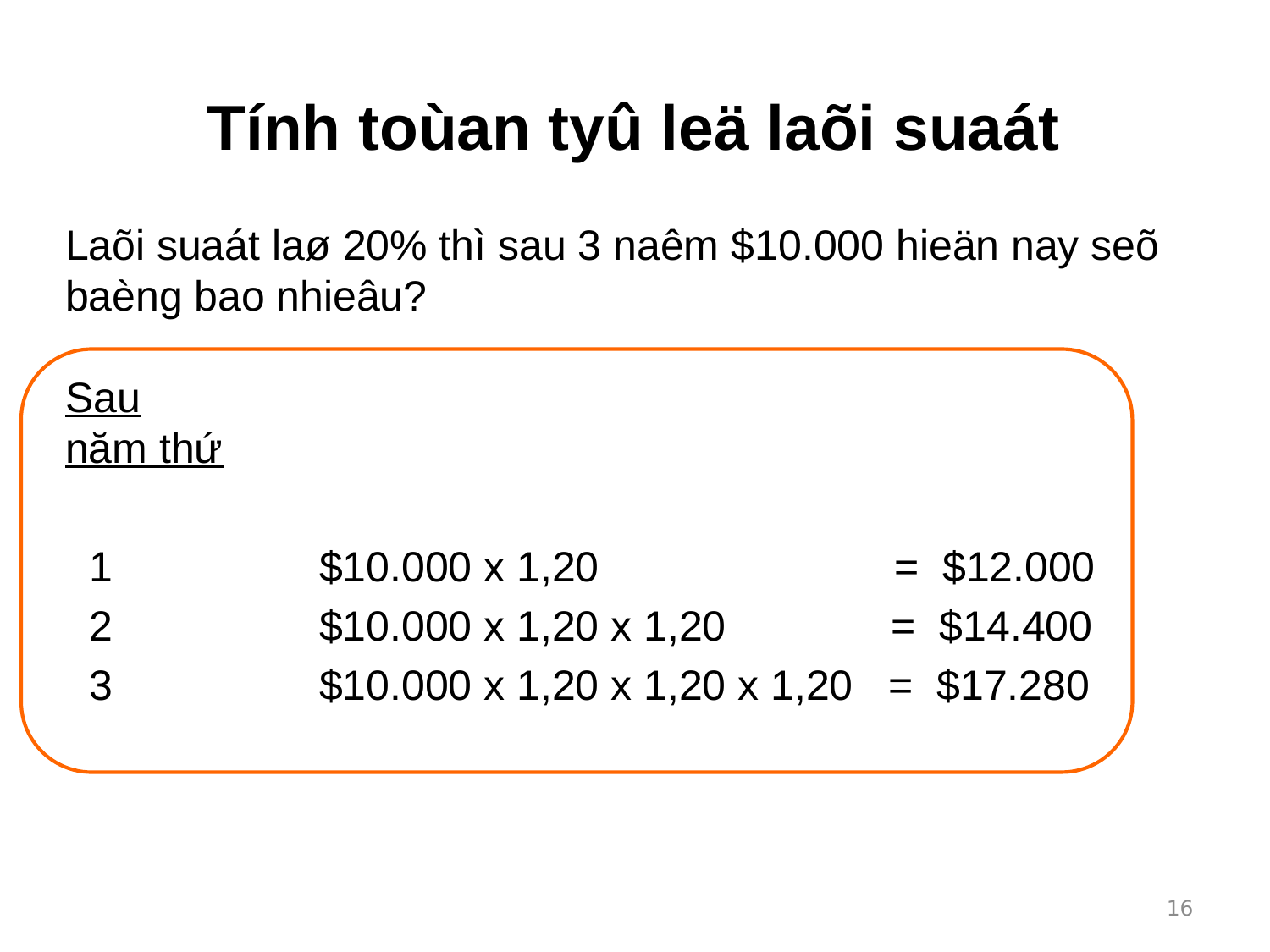

Tính toùan tyû leä laõi suaát
Laõi suaát laø 20% thì sau 3 naêm $10.000 hieän nay seõ baèng bao nhieâu?

Sau
năm thứ

  1       	$10.000 x 1,20                         =  $12.000
  2        	$10.000 x 1,20 x 1,20              =  $14.400
  3        	$10.000 x 1,20 x 1,20 x 1,20   =  $17.280

16